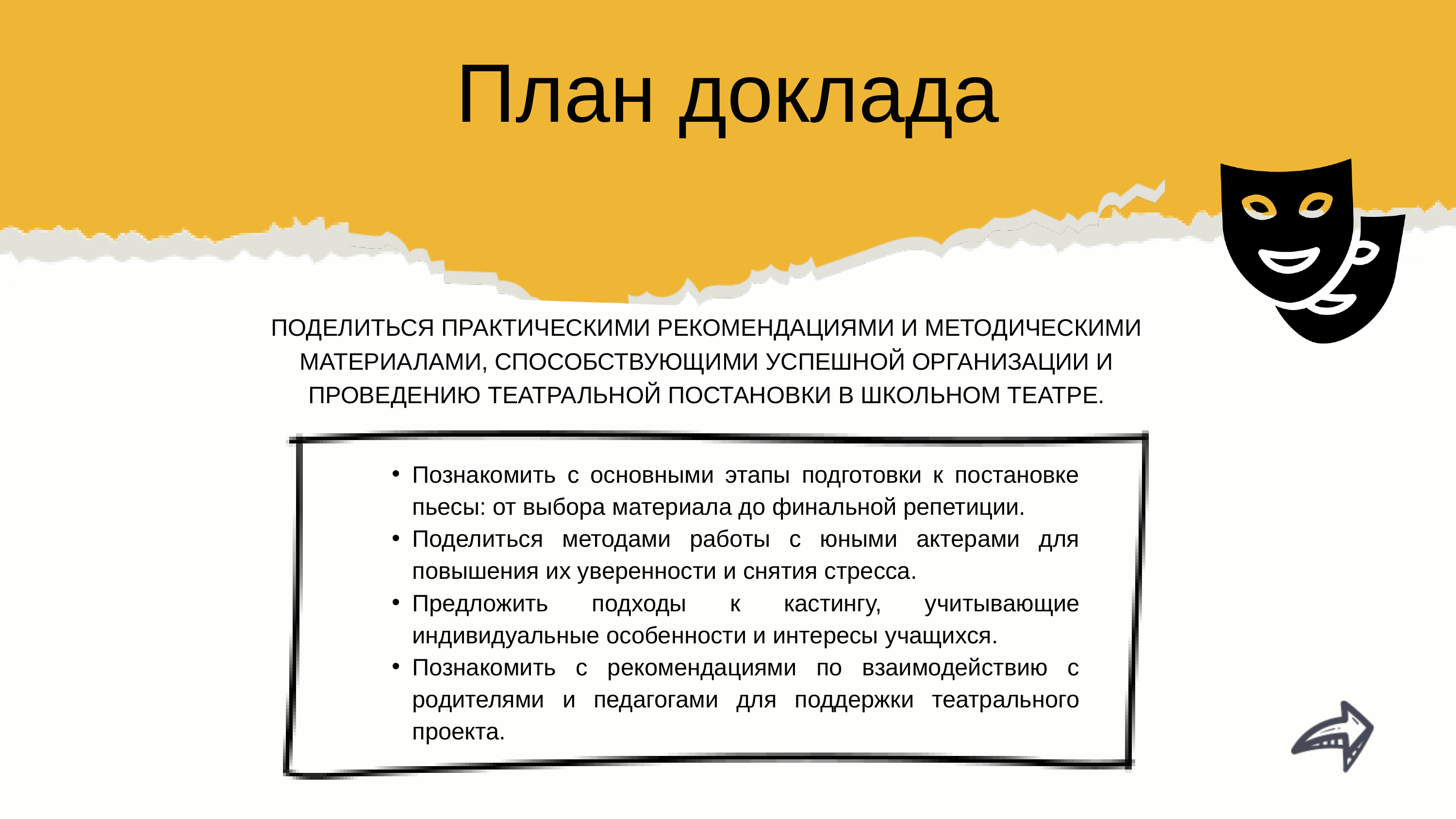

План доклада

ПОДЕЛИТЬСЯ ПРАКТИЧЕСКИМИ РЕКОМЕНДАЦИЯМИ И МЕТОДИЧЕСКИМИ МАТЕРИАЛАМИ, СПОСОБСТВУЮЩИМИ УСПЕШНОЙ ОРГАНИЗАЦИИ И ПРОВЕДЕНИЮ ТЕАТРАЛЬНОЙ ПОСТАНОВКИ В ШКОЛЬНОМ ТЕАТРЕ.

Познакомить с основными этапы подготовки к постановке пьесы: от выбора материала до финальной репетиции.
Поделиться методами работы с юными актерами для повышения их уверенности и снятия стресса.
Предложить подходы к кастингу, учитывающие индивидуальные особенности и интересы учащихся.
Познакомить с рекомендациями по взаимодействию с родителями и педагогами для поддержки театрального проекта.